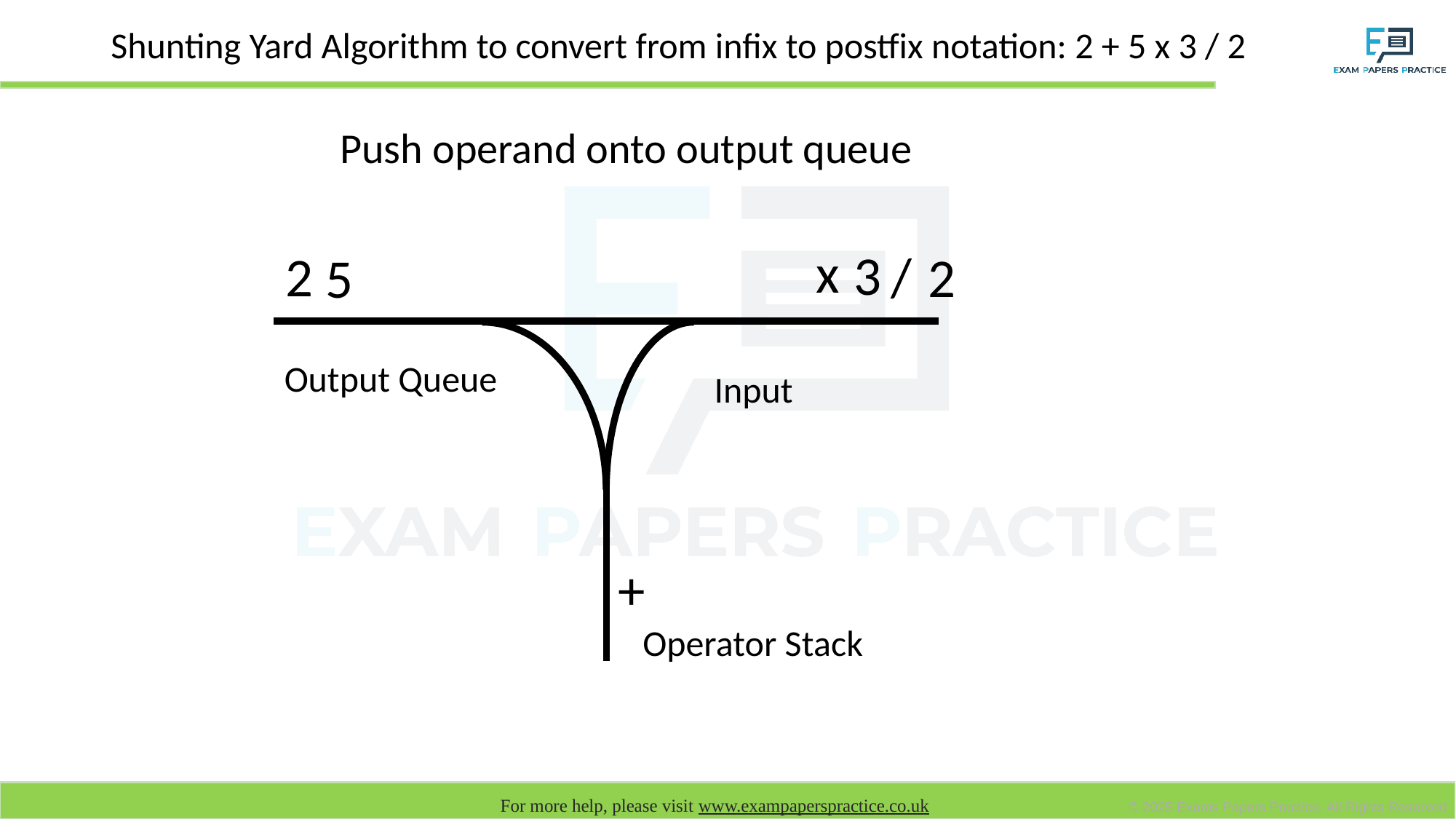

# Shunting Yard Algorithm to convert from infix to postfix notation: 2 + 5 x 3 / 2
Push operand onto output queue
x
3
2
/
2
5

Output Queue
Input
+
Operator Stack